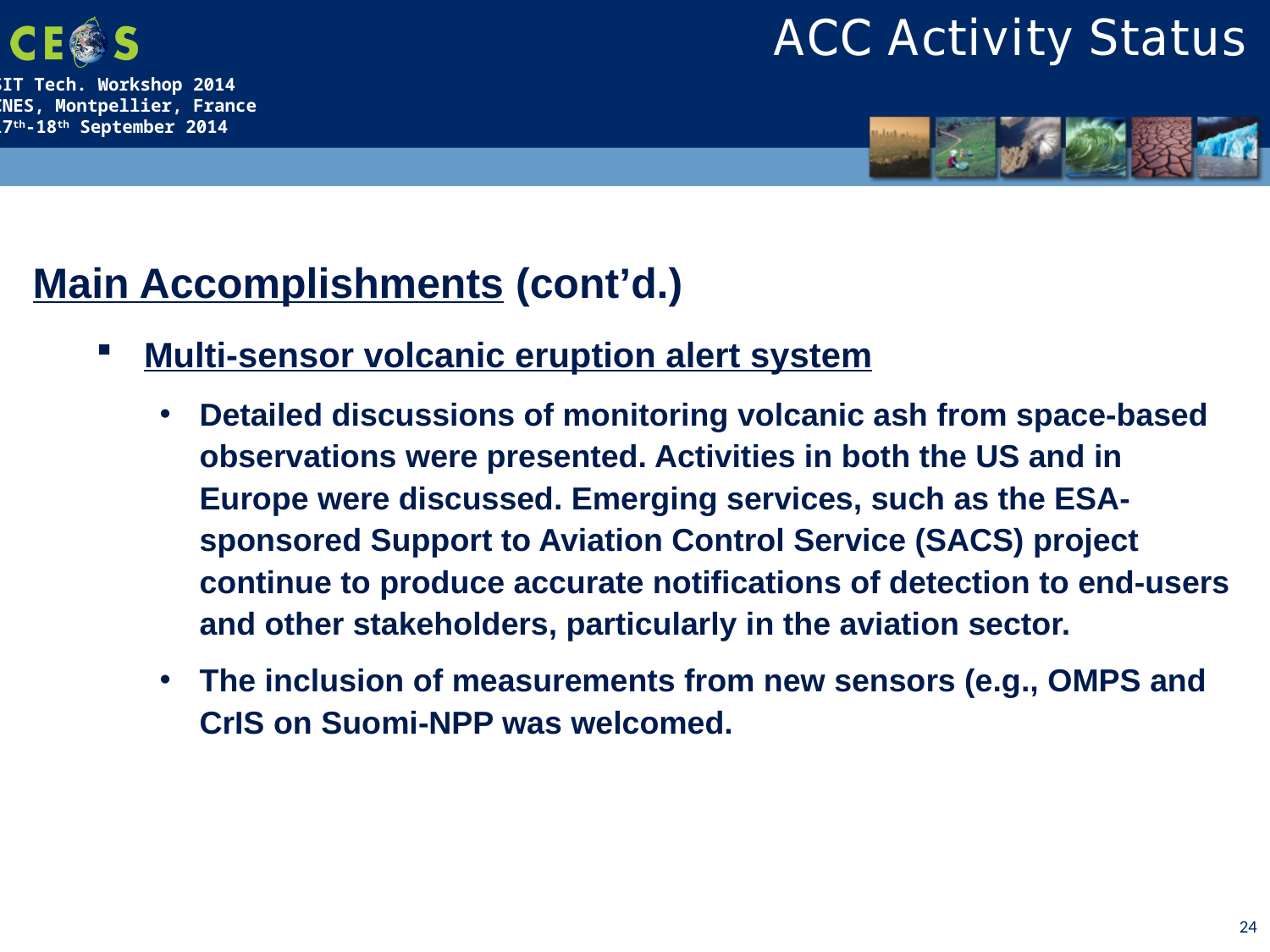

ACC Activity Status

Main Accomplishments (cont’d.)

Multi-sensor volcanic eruption alert system
Detailed discussions of monitoring volcanic ash from space-based observations were presented. Activities in both the US and in Europe were discussed. Emerging services, such as the ESA-sponsored Support to Aviation Control Service (SACS) project continue to produce accurate notifications of detection to end-users and other stakeholders, particularly in the aviation sector.
The inclusion of measurements from new sensors (e.g., OMPS and CrIS on Suomi-NPP was welcomed.

24